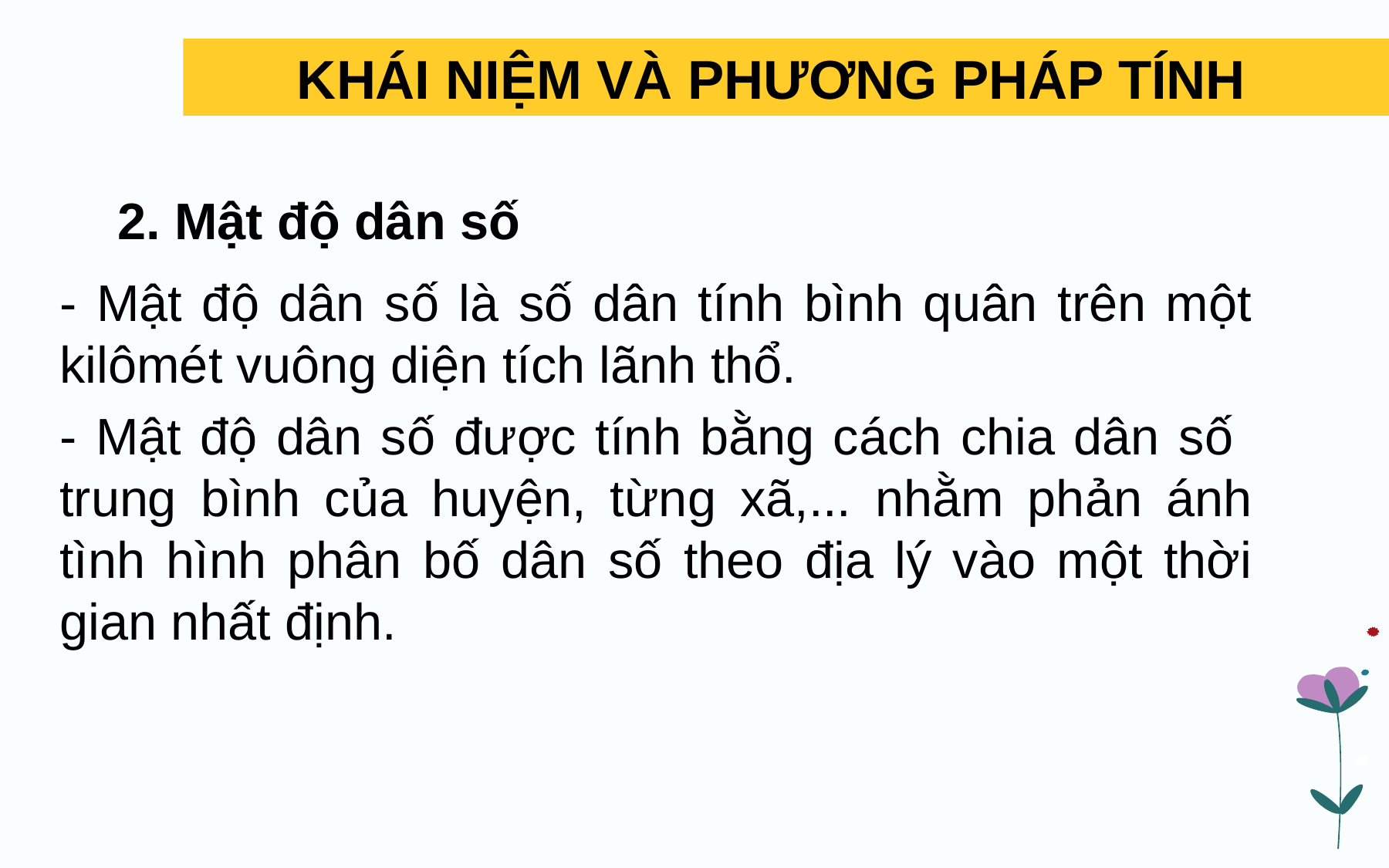

KHÁI NIỆM VÀ PHƯƠNG PHÁP TÍNH
	2. Mật độ dân số
- Mật độ dân số là số dân tính bình quân trên một kilômét vuông diện tích lãnh thổ.
- Mật độ dân số được tính bằng cách chia dân số  trung bình của huyện, từng xã,... nhằm phản ánh tình hình phân bố dân số theo địa lý vào một thời gian nhất định.